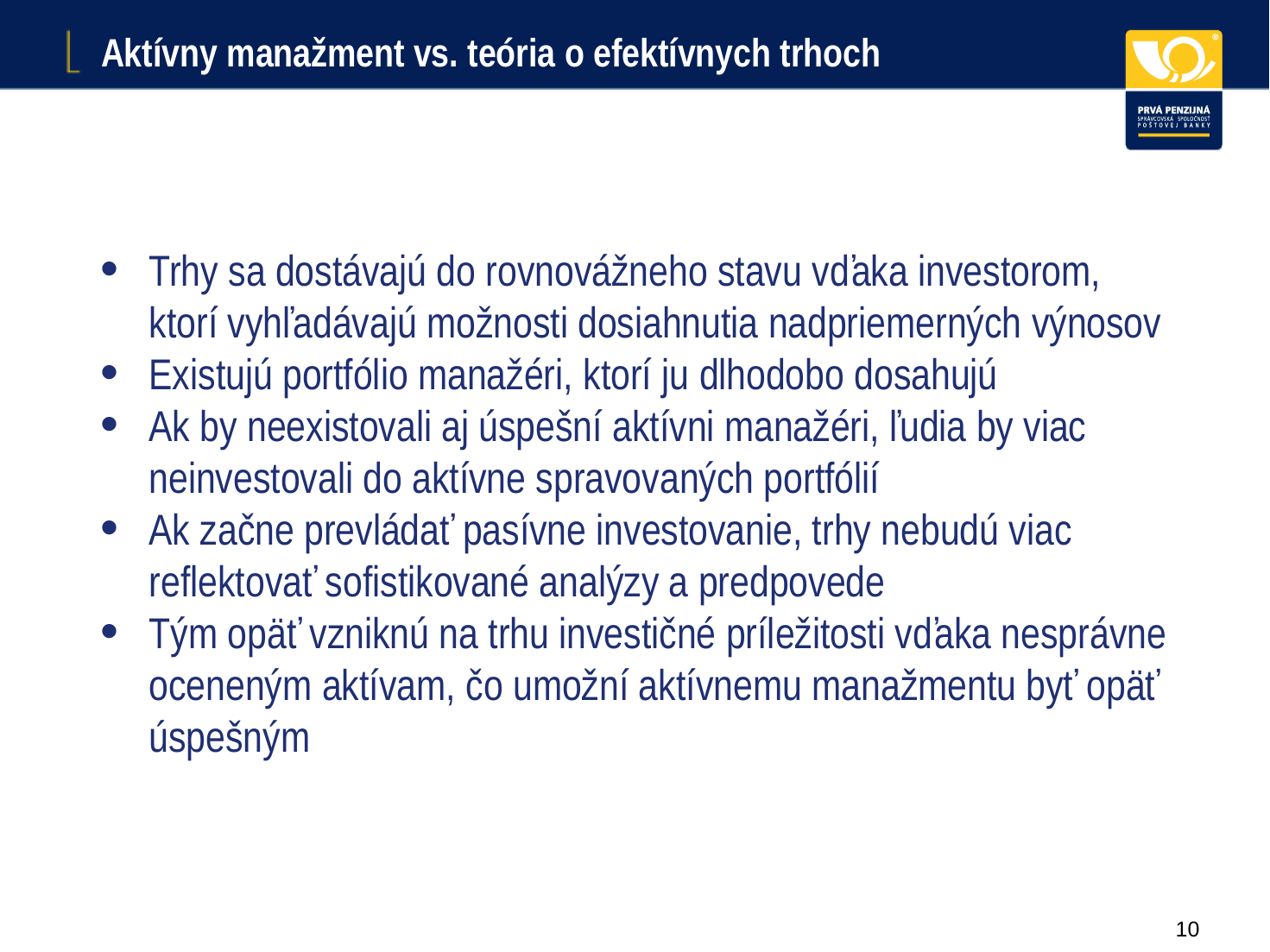

# Aktívny manažment vs. teória o efektívnych trhoch
Trhy sa dostávajú do rovnovážneho stavu vďaka investorom, ktorí vyhľadávajú možnosti dosiahnutia nadpriemerných výnosov
Existujú portfólio manažéri, ktorí ju dlhodobo dosahujú
Ak by neexistovali aj úspešní aktívni manažéri, ľudia by viac neinvestovali do aktívne spravovaných portfólií
Ak začne prevládať pasívne investovanie, trhy nebudú viac reflektovať sofistikované analýzy a predpovede
Tým opäť vzniknú na trhu investičné príležitosti vďaka nesprávne oceneným aktívam, čo umožní aktívnemu manažmentu byť opäť úspešným

10